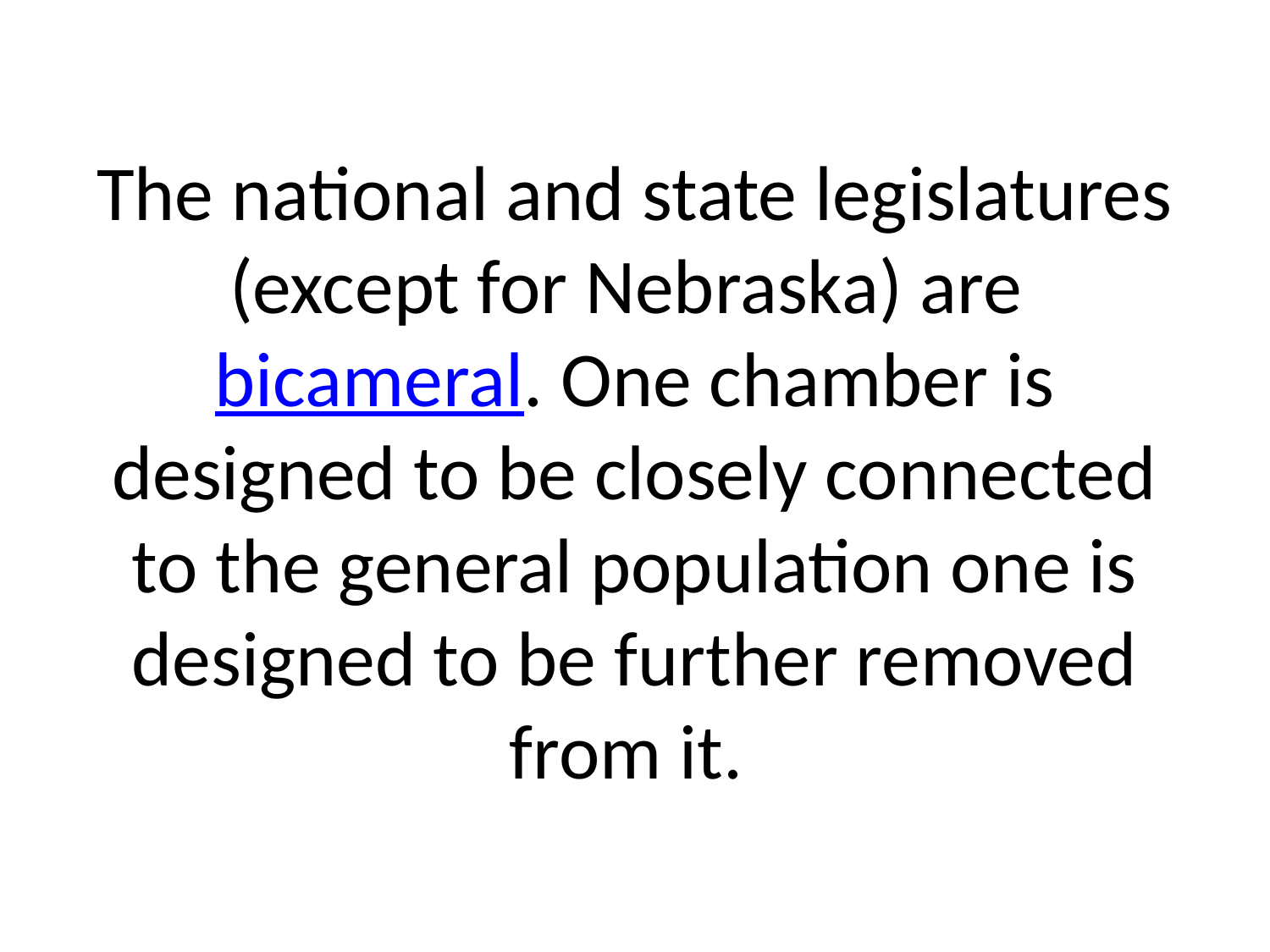

# The national and state legislatures (except for Nebraska) are bicameral. One chamber is designed to be closely connected to the general population one is designed to be further removed from it.